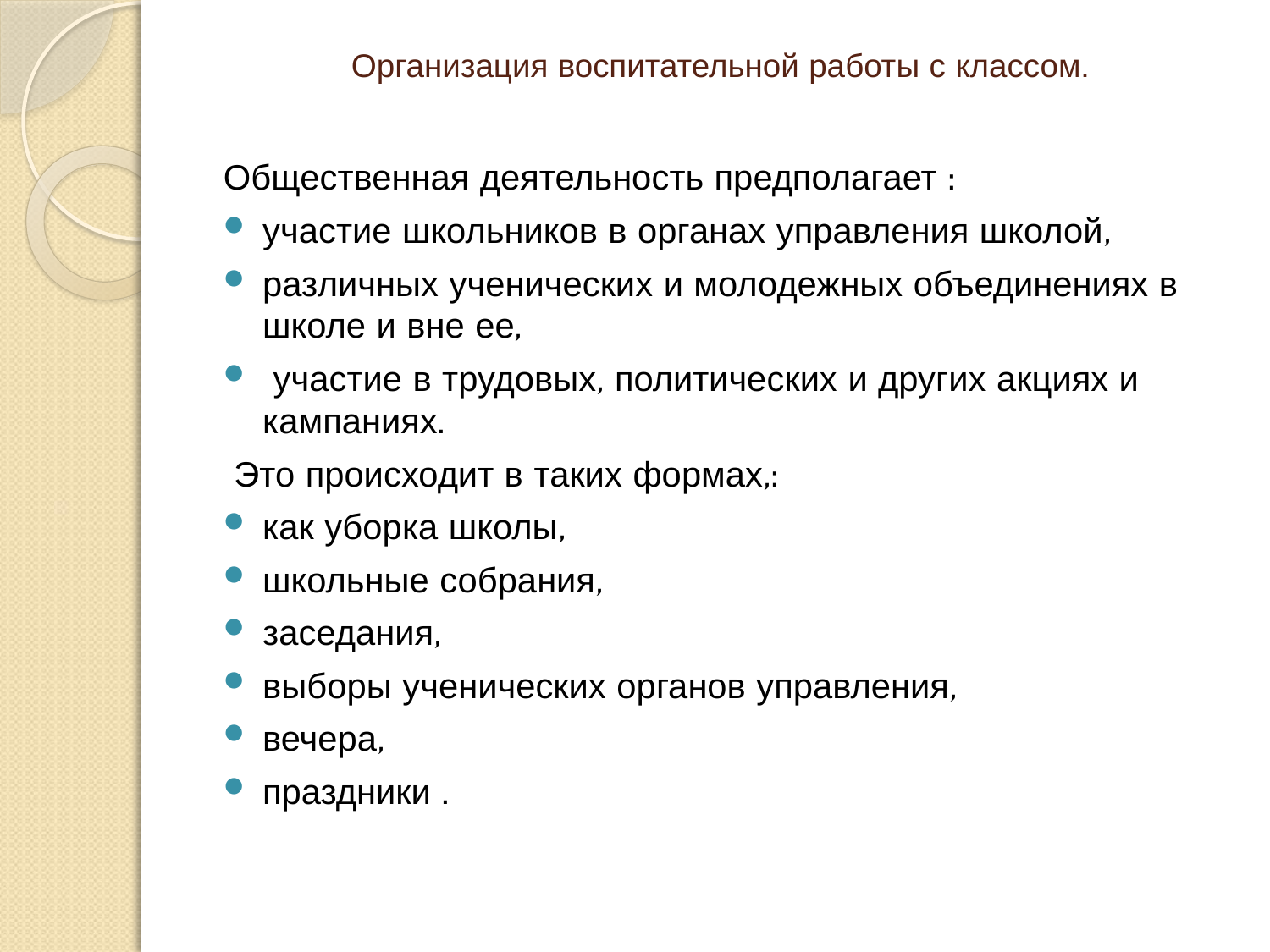

# Организация воспитательной работы с классом.
Общественная деятельность предполагает :
участие школьников в органах управления школой,
различных ученических и молодежных объединениях в школе и вне ее,
 участие в трудовых, политических и других акциях и кампаниях.
 Это происходит в таких формах,:
как уборка школы,
школьные собрания,
заседания,
выборы ученических органов управления,
вечера,
праздники .